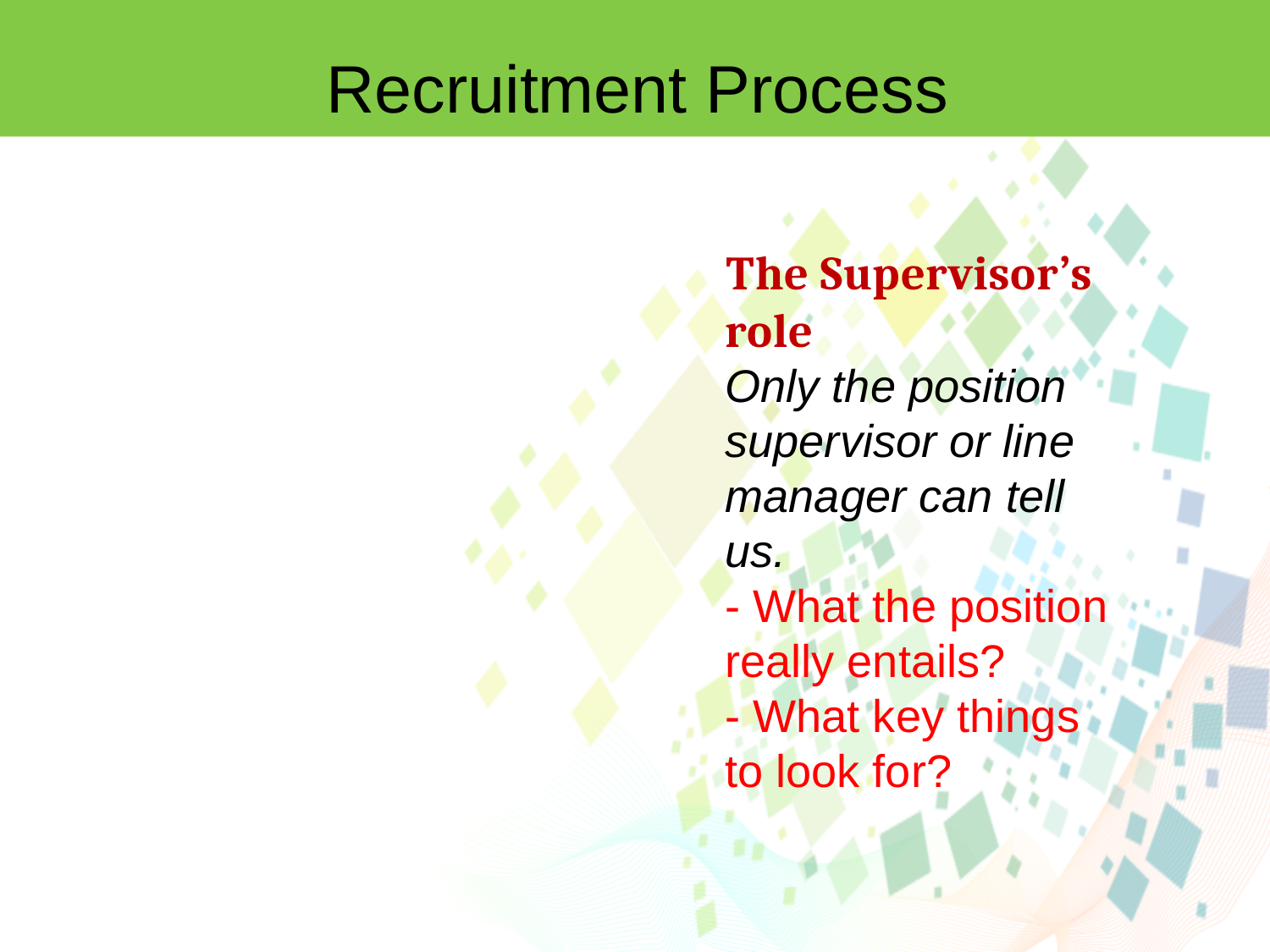

Recruitment Process
The Supervisor’s role
Only the position supervisor or line manager can tell us.
- What the position really entails?
- What key things to look for?